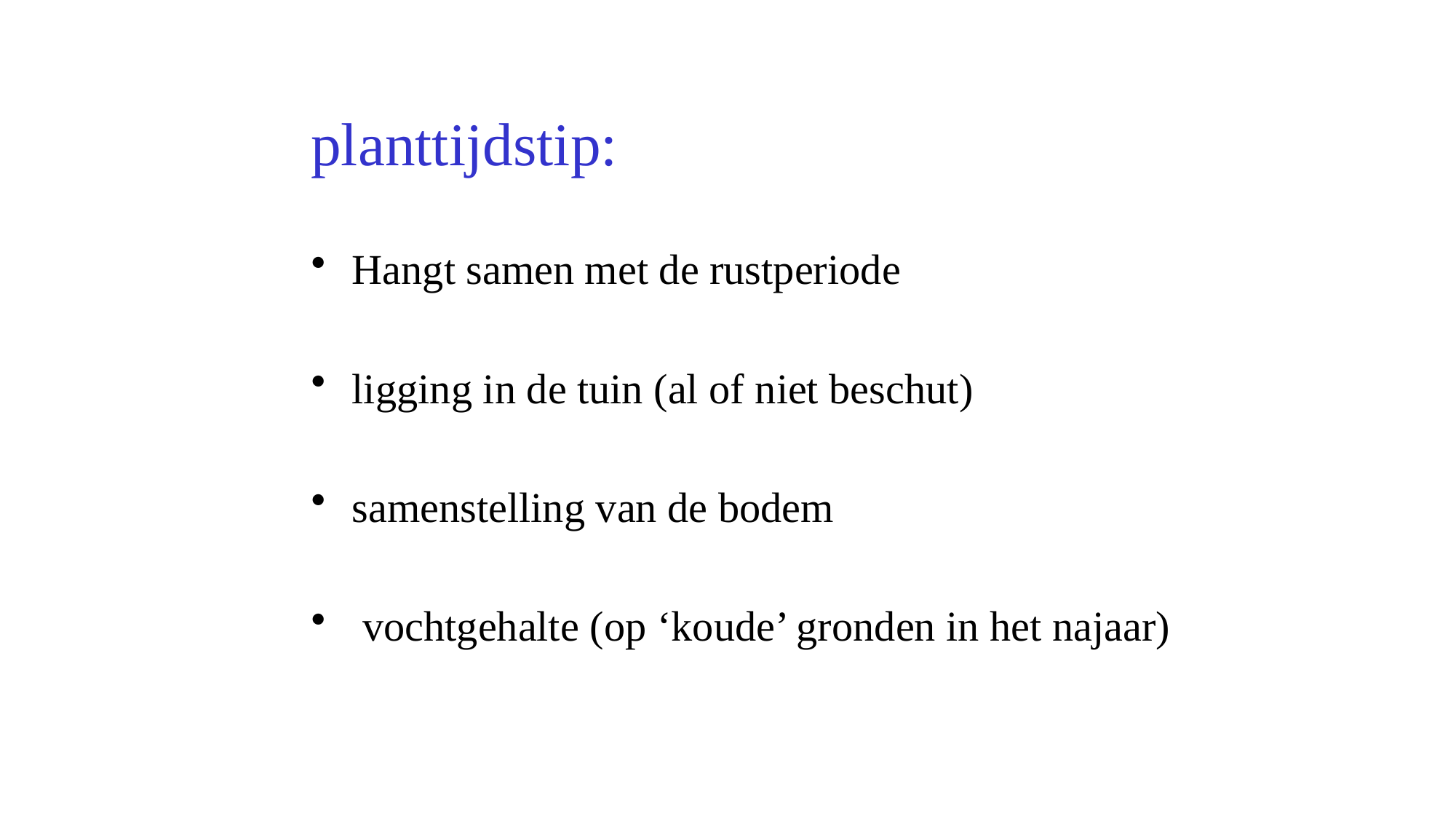

# planttijdstip:
Hangt samen met de rustperiode

ligging in de tuin (al of niet beschut)

samenstelling van de bodem

 vochtgehalte (op ‘koude’ gronden in het najaar)